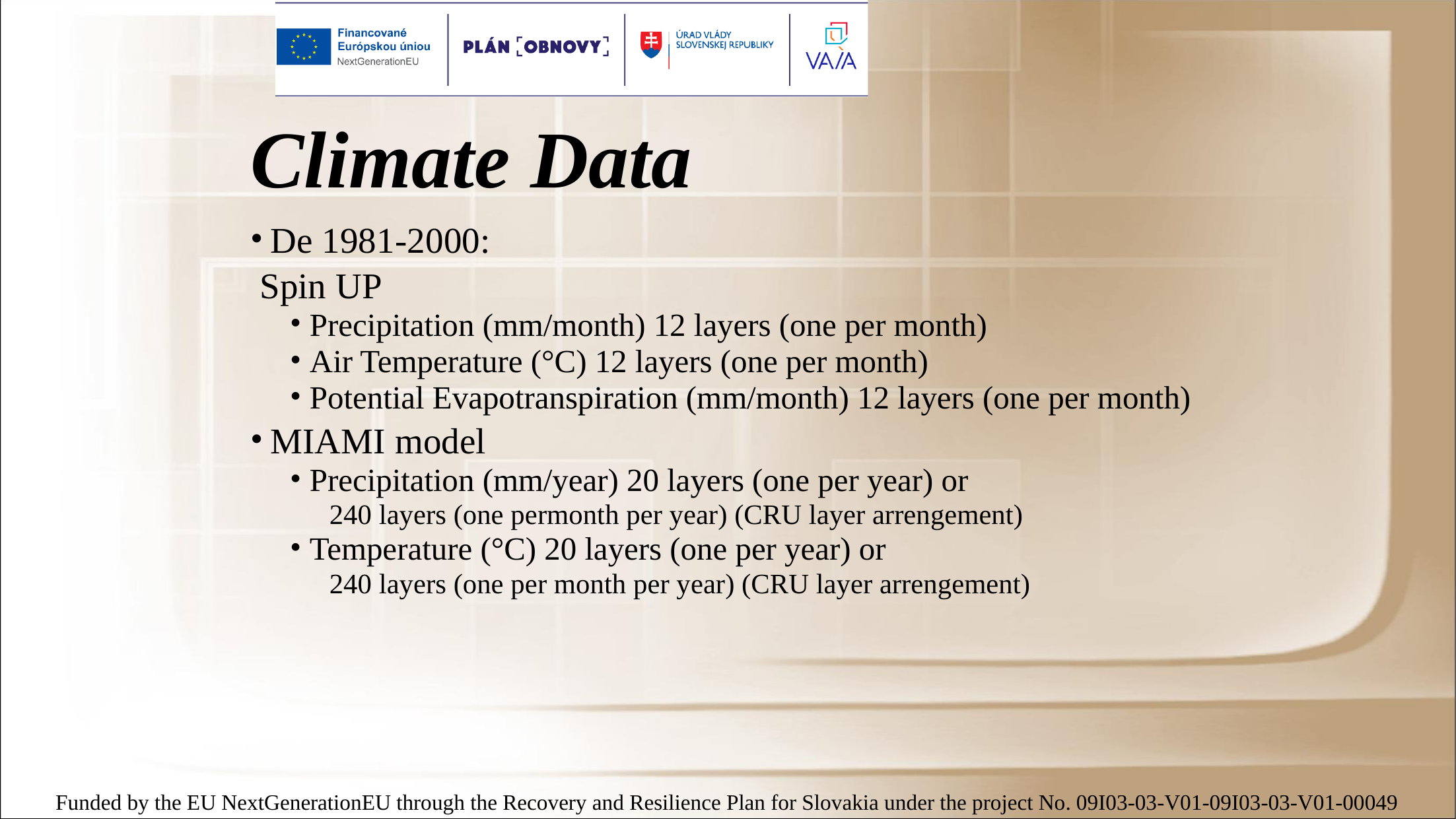

# Climate Data
De 1981-2000:
 Spin UP
Precipitation (mm/month) 12 layers (one per month)
Air Temperature (°C) 12 layers (one per month)
Potential Evapotranspiration (mm/month) 12 layers (one per month)
MIAMI model
Precipitation (mm/year) 20 layers (one per year) or
240 layers (one permonth per year) (CRU layer arrengement)
Temperature (°C) 20 layers (one per year) or
240 layers (one per month per year) (CRU layer arrengement)